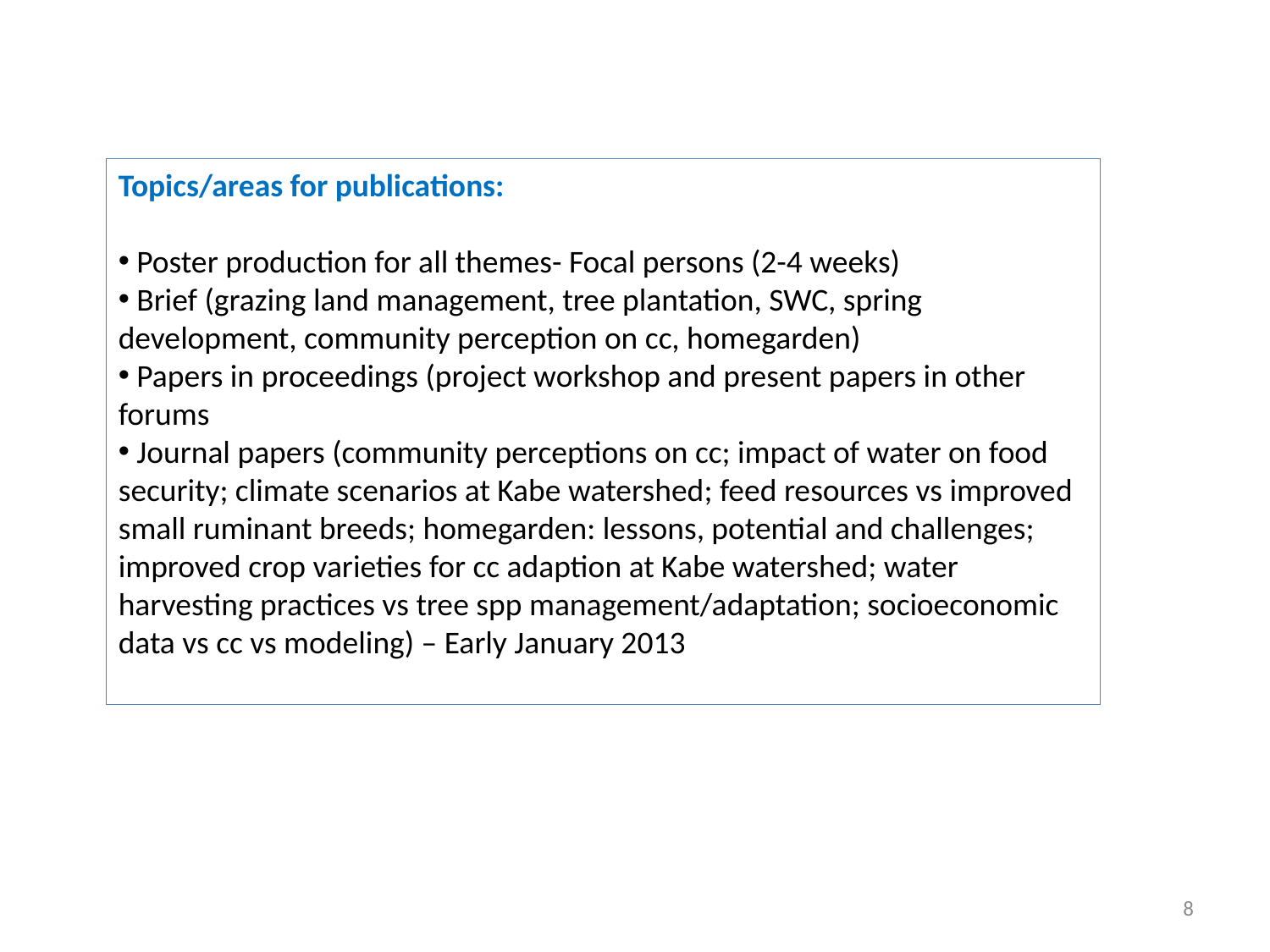

Topics/areas for publications:

 Poster production for all themes- Focal persons (2-4 weeks)
 Brief (grazing land management, tree plantation, SWC, spring development, community perception on cc, homegarden)
 Papers in proceedings (project workshop and present papers in other forums
 Journal papers (community perceptions on cc; impact of water on food security; climate scenarios at Kabe watershed; feed resources vs improved small ruminant breeds; homegarden: lessons, potential and challenges; improved crop varieties for cc adaption at Kabe watershed; water harvesting practices vs tree spp management/adaptation; socioeconomic data vs cc vs modeling) – Early January 2013

8